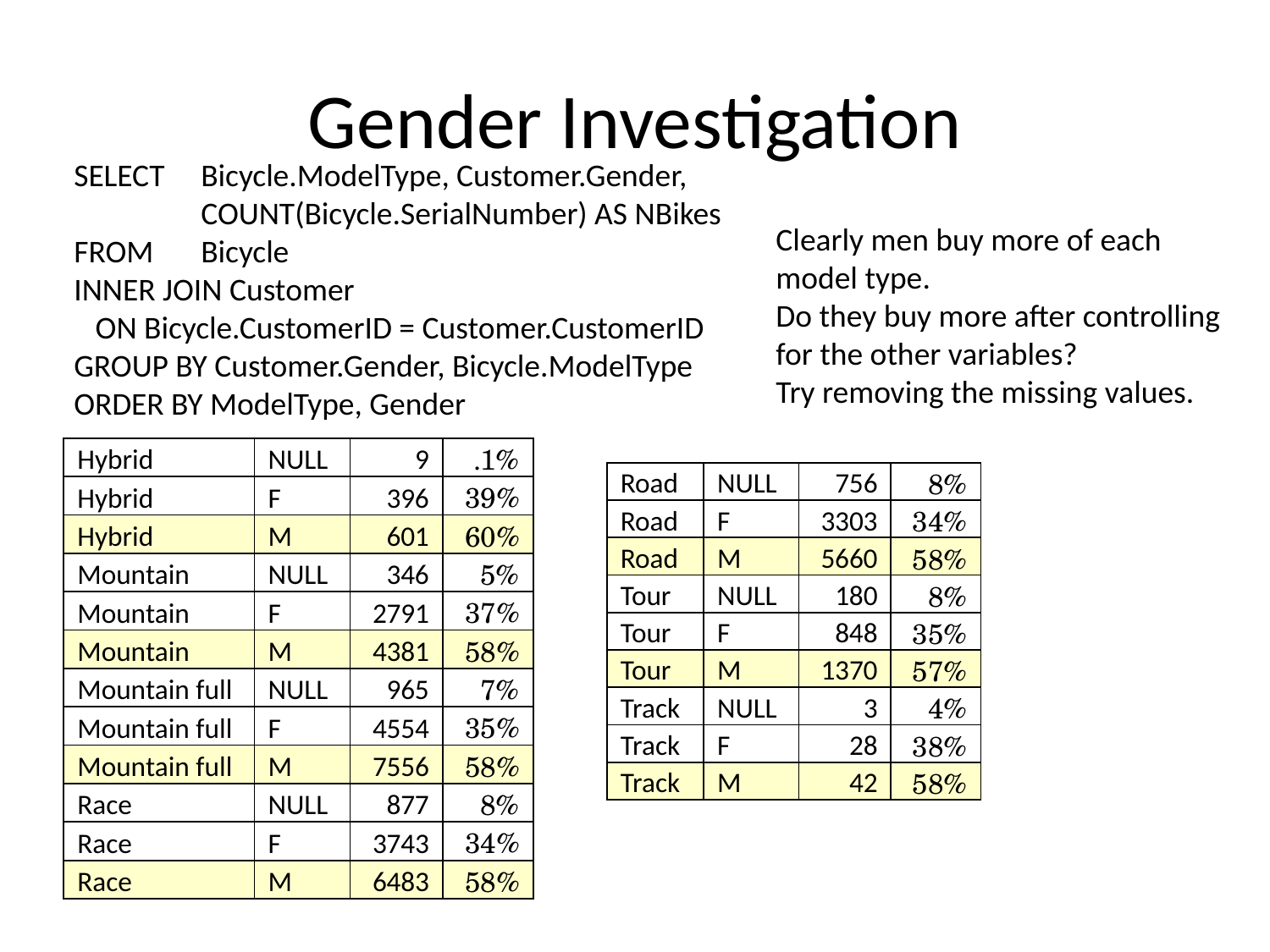

# Gender Investigation
SELECT	Bicycle.ModelType, Customer.Gender,
	COUNT(Bicycle.SerialNumber) AS NBikes
FROM 	Bicycle
INNER JOIN Customer
   ON Bicycle.CustomerID = Customer.CustomerID
GROUP BY Customer.Gender, Bicycle.ModelType
ORDER BY ModelType, Gender
Clearly men buy more of each model type.
Do they buy more after controlling for the other variables?
Try removing the missing values.
| Hybrid | NULL | 9 | .1% |
| --- | --- | --- | --- |
| Hybrid | F | 396 | 39% |
| Hybrid | M | 601 | 60% |
| Mountain | NULL | 346 | 5% |
| Mountain | F | 2791 | 37% |
| Mountain | M | 4381 | 58% |
| Mountain full | NULL | 965 | 7% |
| Mountain full | F | 4554 | 35% |
| Mountain full | M | 7556 | 58% |
| Race | NULL | 877 | 8% |
| Race | F | 3743 | 34% |
| Race | M | 6483 | 58% |
| Road | NULL | 756 | 8% |
| --- | --- | --- | --- |
| Road | F | 3303 | 34% |
| Road | M | 5660 | 58% |
| Tour | NULL | 180 | 8% |
| Tour | F | 848 | 35% |
| Tour | M | 1370 | 57% |
| Track | NULL | 3 | 4% |
| Track | F | 28 | 38% |
| Track | M | 42 | 58% |